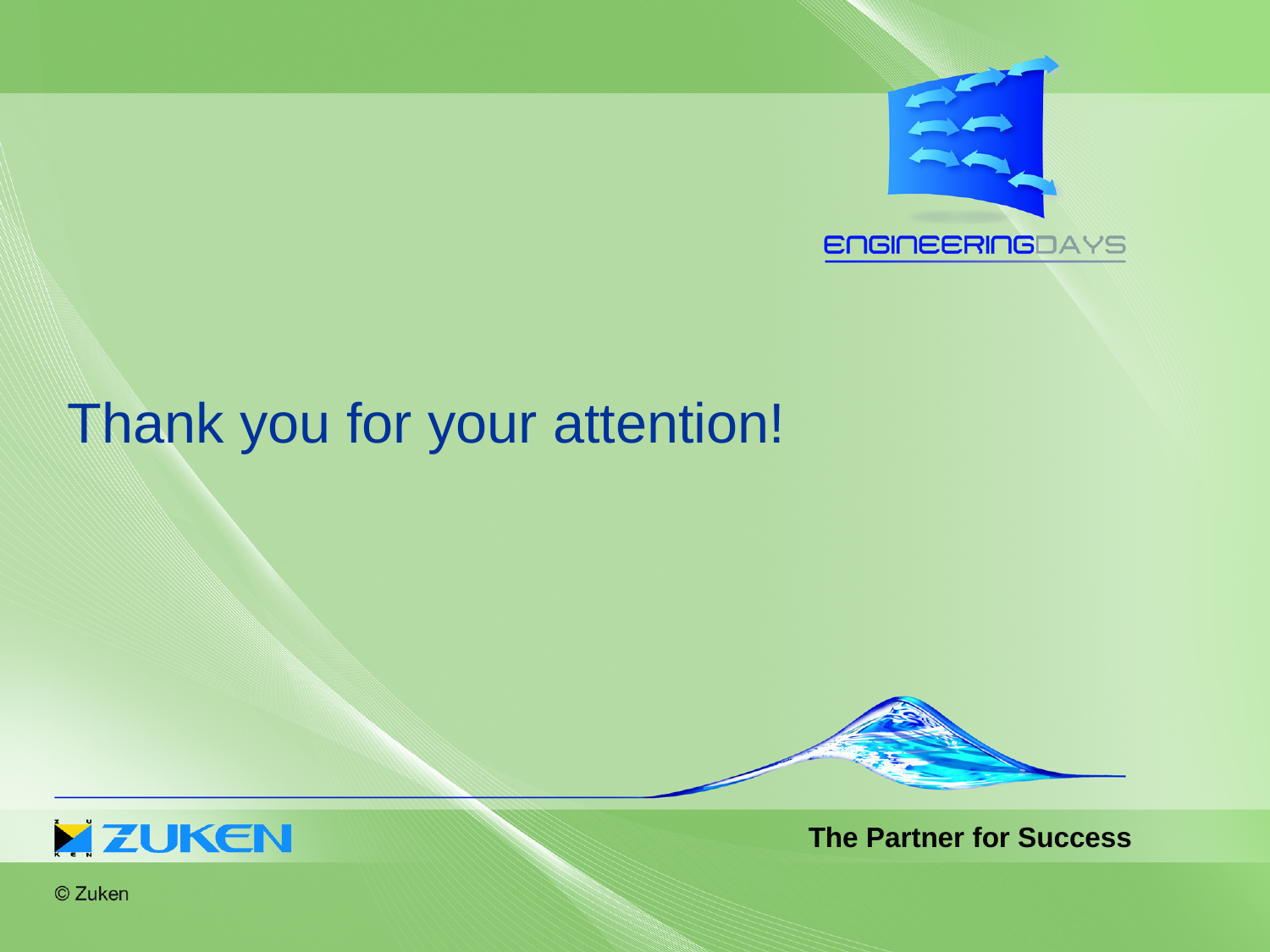

# Thank you for your attention!
The Partner for Success